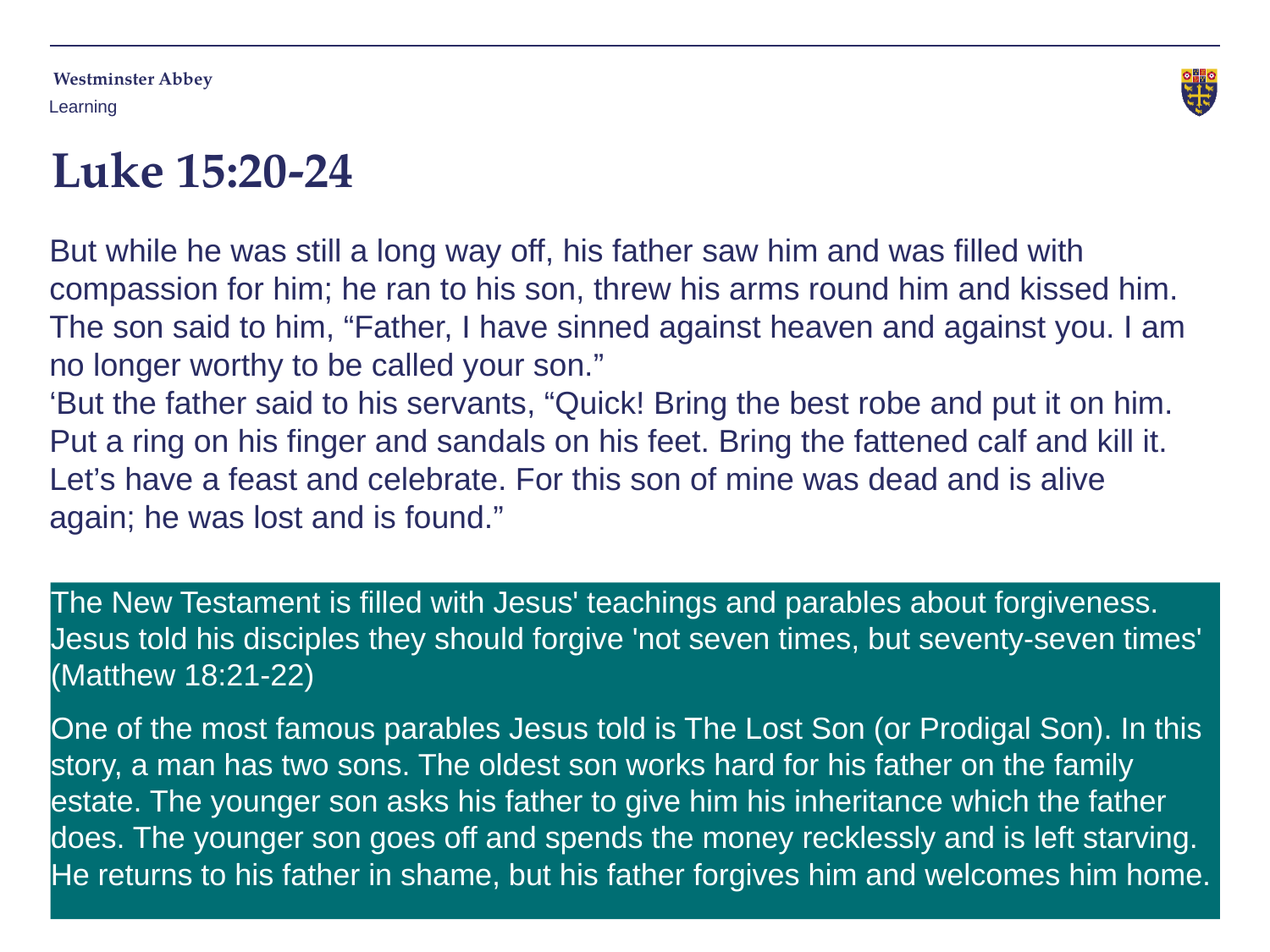

# Luke 15:20-24
Learning
But while he was still a long way off, his father saw him and was filled with compassion for him; he ran to his son, threw his arms round him and kissed him.
The son said to him, “Father, I have sinned against heaven and against you. I am no longer worthy to be called your son.”
‘But the father said to his servants, “Quick! Bring the best robe and put it on him. Put a ring on his finger and sandals on his feet. Bring the fattened calf and kill it. Let’s have a feast and celebrate. For this son of mine was dead and is alive again; he was lost and is found.”

The New Testament is filled with Jesus' teachings and parables about forgiveness. Jesus told his disciples they should forgive 'not seven times, but seventy-seven times' (Matthew 18:21-22)
One of the most famous parables Jesus told is The Lost Son (or Prodigal Son). In this story, a man has two sons. The oldest son works hard for his father on the family estate. The younger son asks his father to give him his inheritance which the father does. The younger son goes off and spends the money recklessly and is left starving. He returns to his father in shame, but his father forgives him and welcomes him home.
9